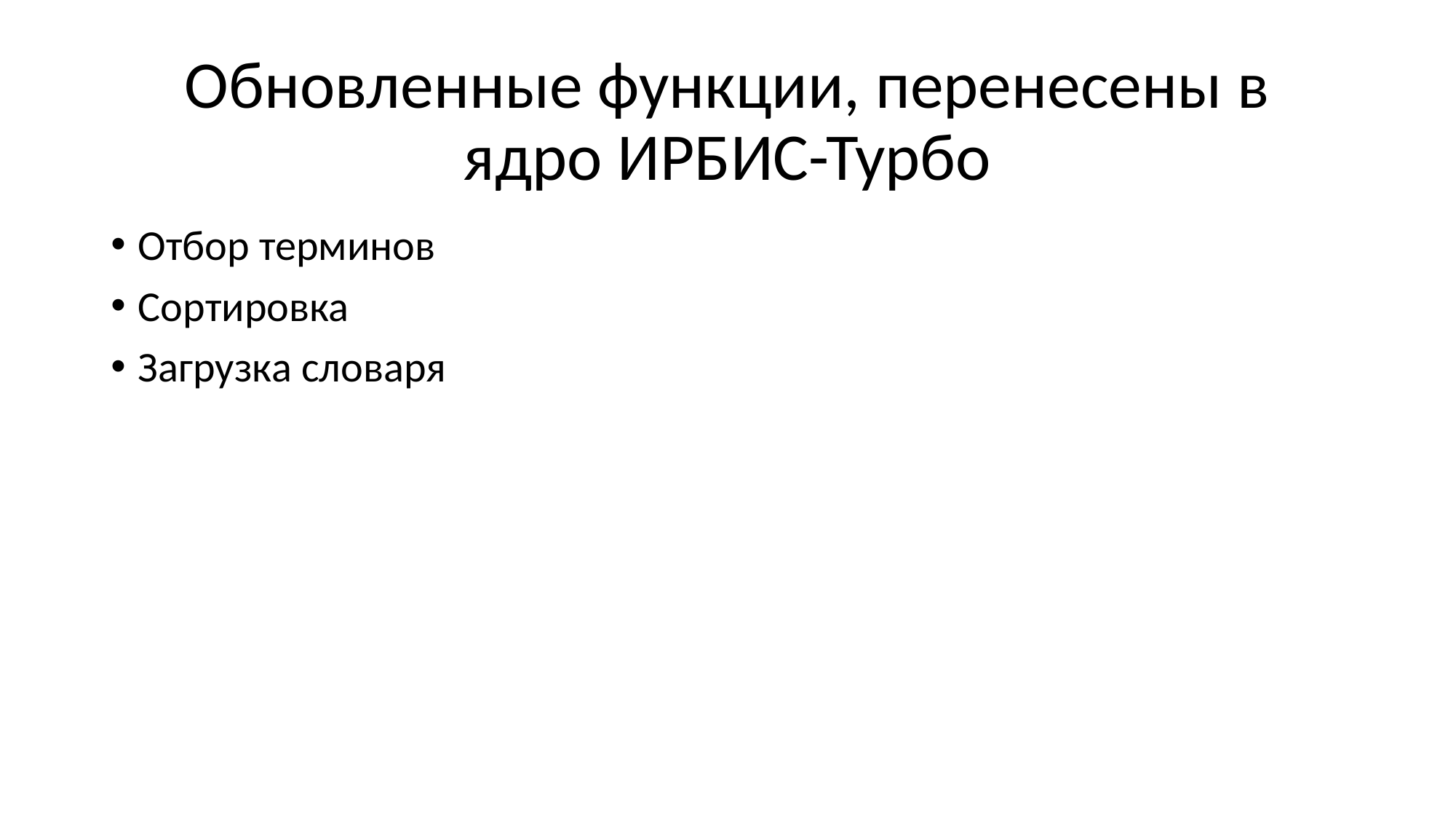

# Обновленные функции, перенесены в ядро ИРБИС-Турбо
Отбор терминов
Сортировка
Загрузка словаря